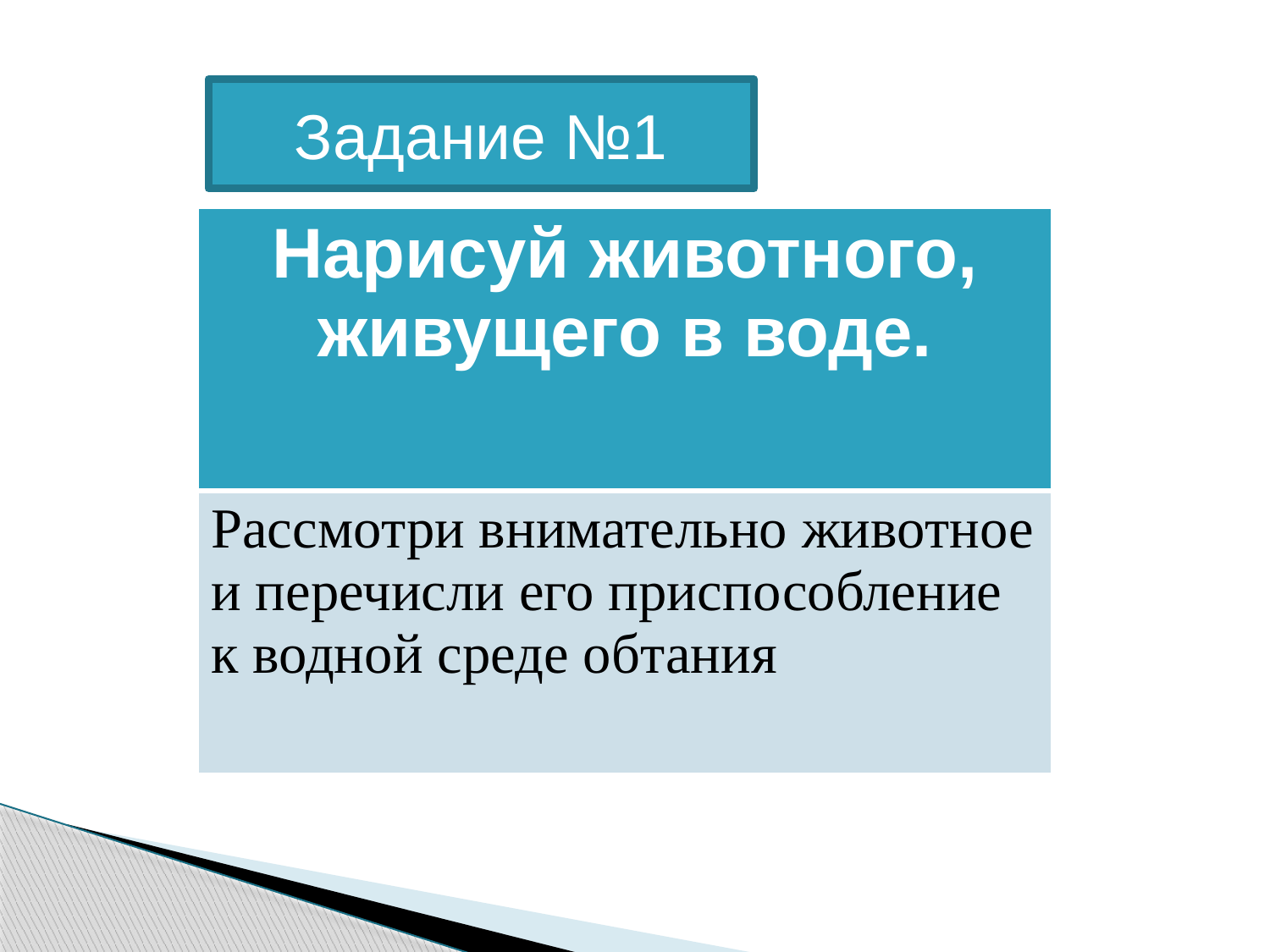

Задание №1
| Нарисуй животного, живущего в воде. |
| --- |
| Рассмотри внимательно животное и перечисли его приспособление к водной среде обтания |